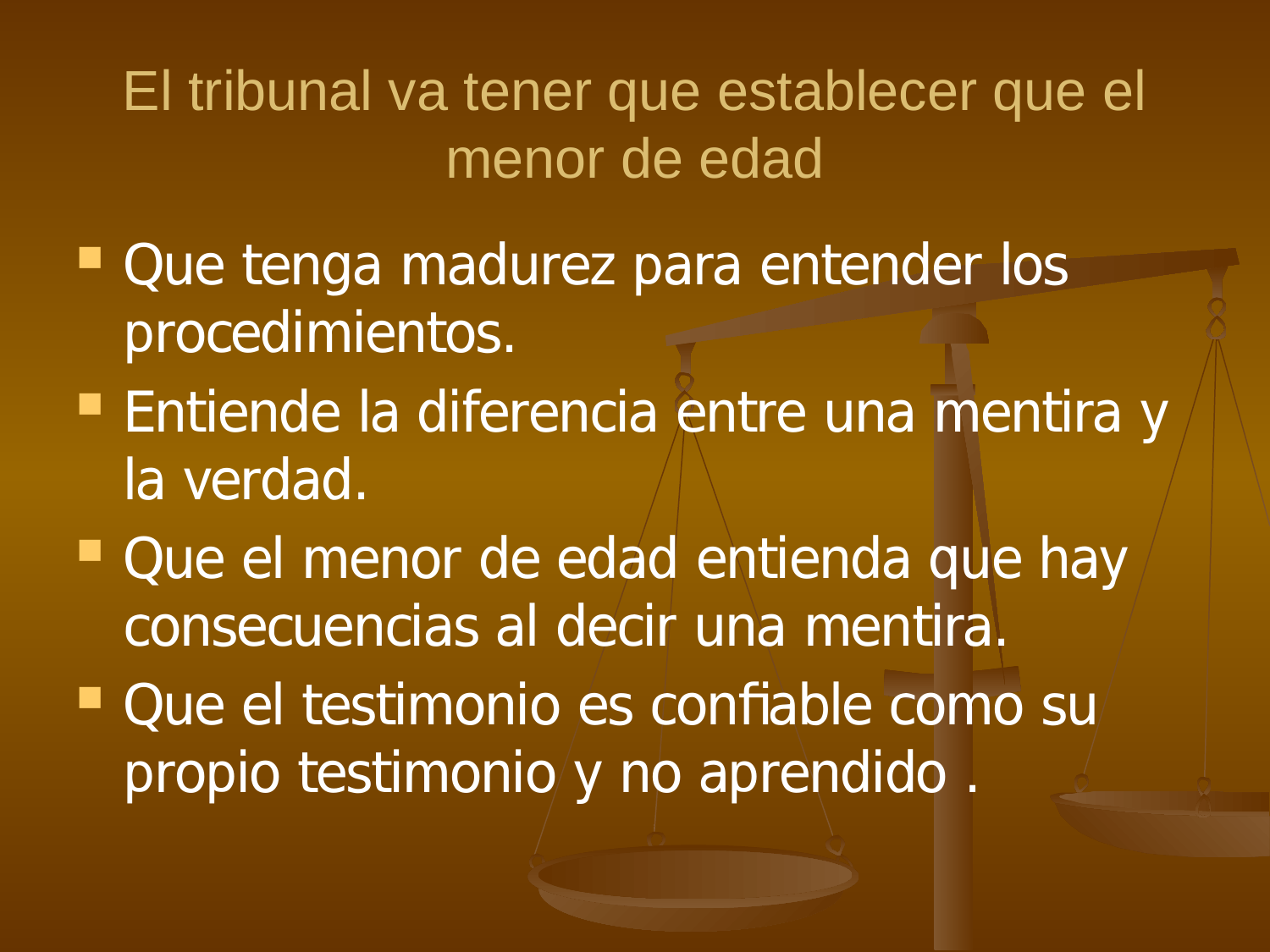

# El tribunal va tener que establecer que el menor de edad
Que tenga madurez para entender los procedimientos.
Entiende la diferencia entre una mentira y la verdad.
Que el menor de edad entienda que hay consecuencias al decir una mentira.
Que el testimonio es confiable como su propio testimonio y no aprendido .